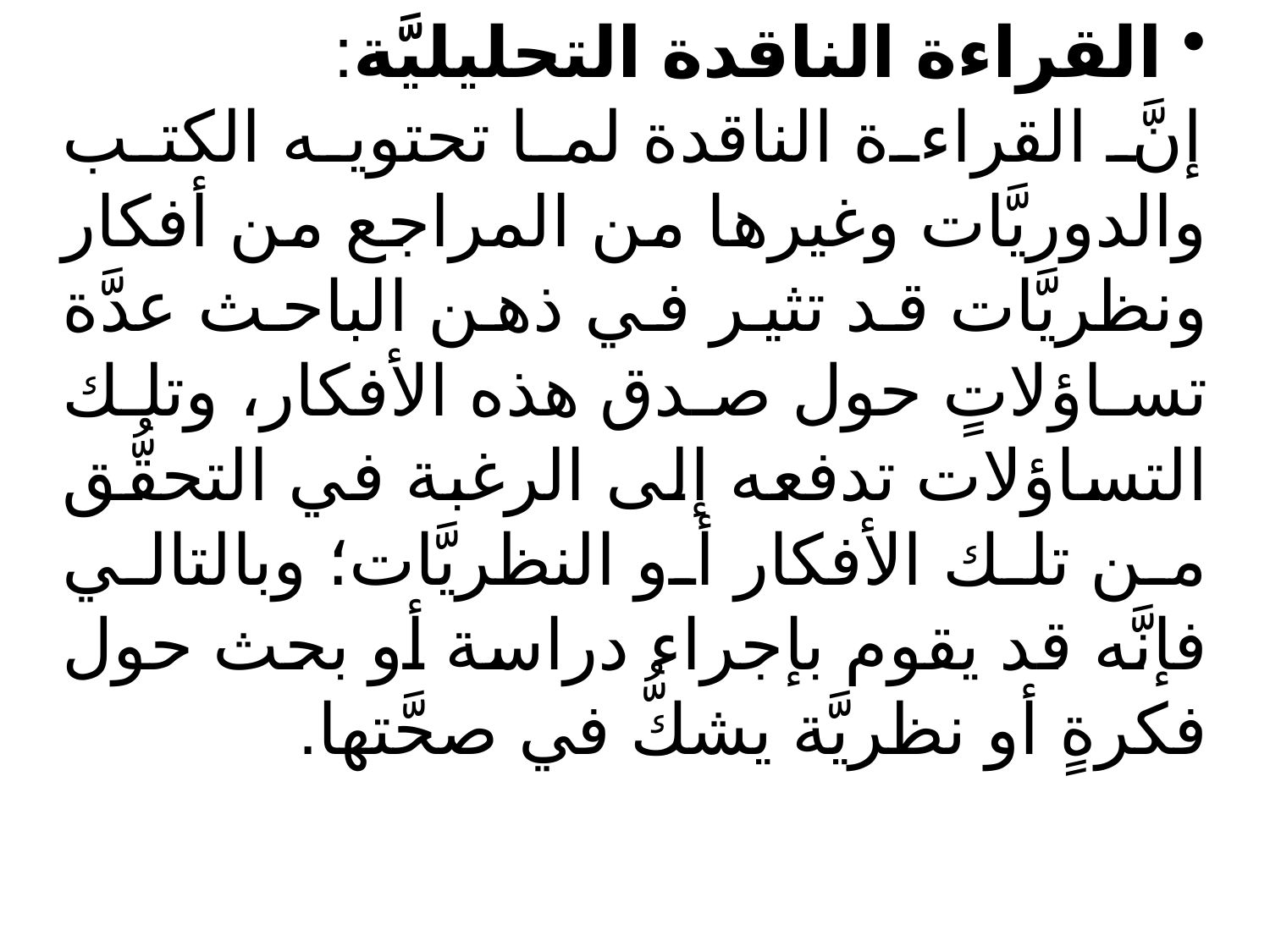

القراءة الناقدة التحليليَّة:
إنَّ القراءة الناقدة لما تحتويه الكتب والدوريَّات وغيرها من المراجع من أفكار ونظريَّات قد تثير في ذهن الباحث عدَّة تساؤلاتٍ حول صدق هذه الأفكار، وتلك التساؤلات تدفعه إلى الرغبة في التحقُّق من تلك الأفكار أو النظريَّات؛ وبالتالي فإنَّه قد يقوم بإجراء دراسة أو بحث حول فكرةٍ أو نظريَّة يشكُّ في صحَّتها.